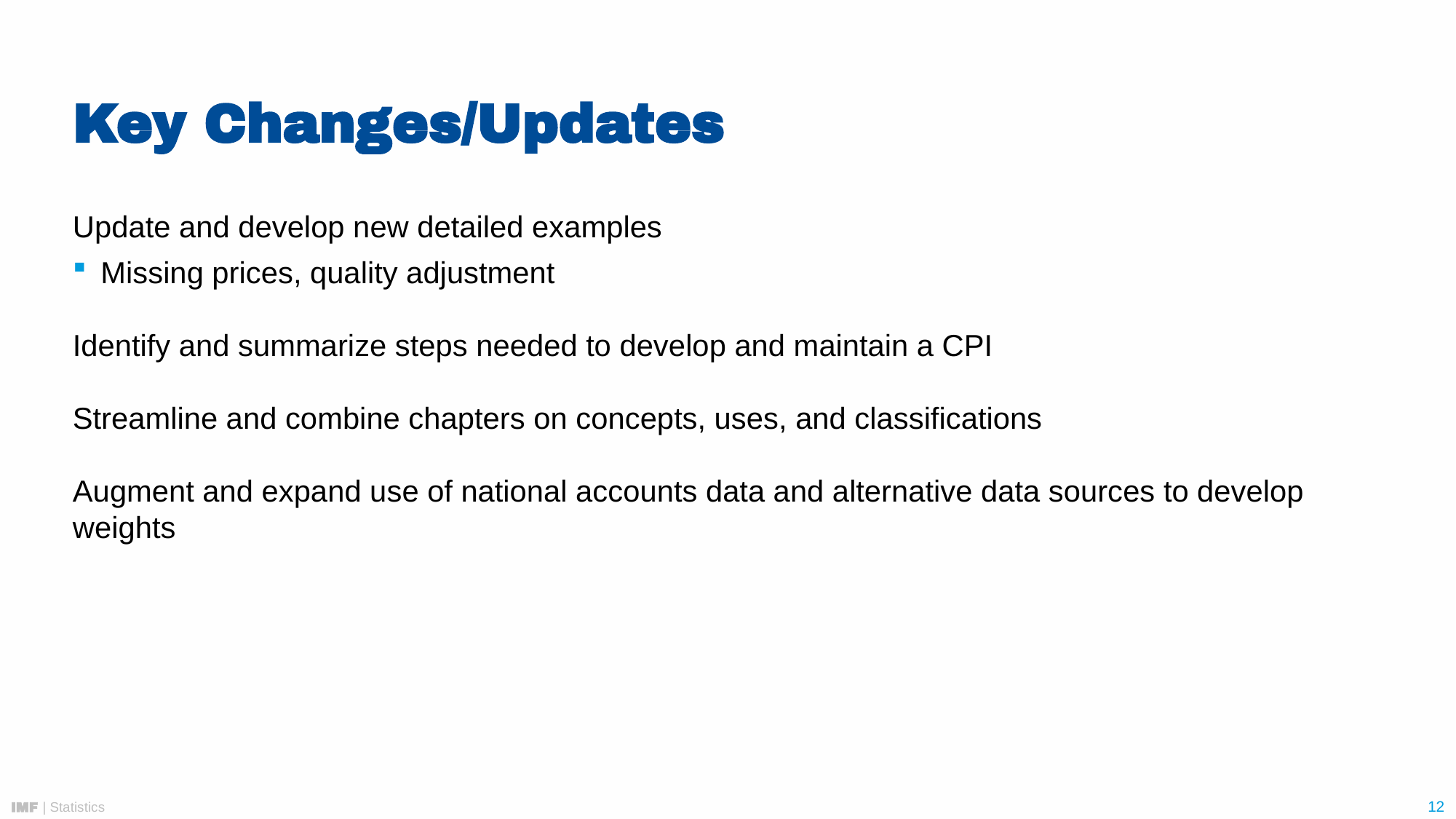

# Key Changes/Updates
Update and develop new detailed examples
Missing prices, quality adjustment
Identify and summarize steps needed to develop and maintain a CPI
Streamline and combine chapters on concepts, uses, and classifications
Augment and expand use of national accounts data and alternative data sources to develop weights